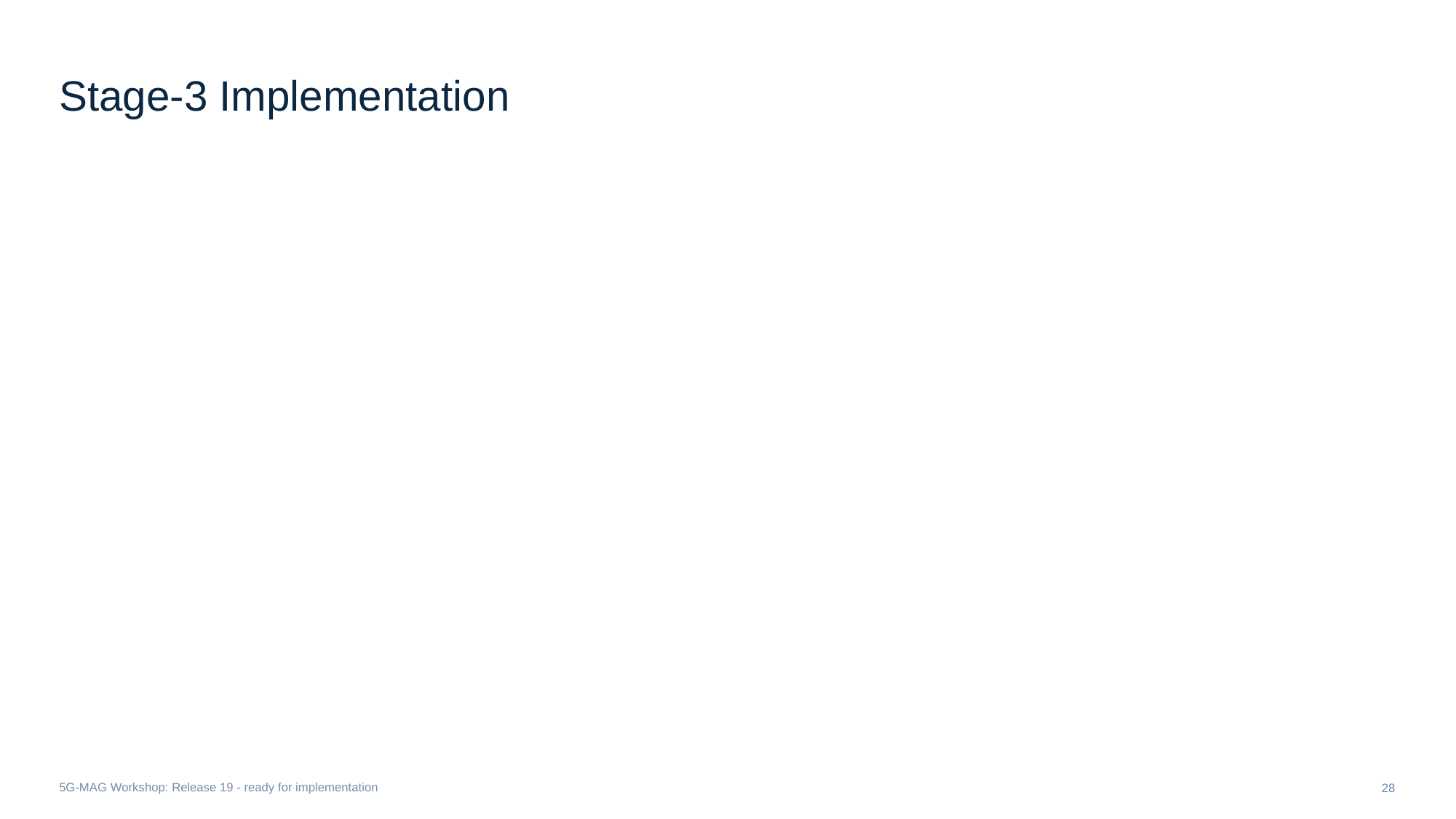

# Stage-3 Implementation

5G-MAG Workshop: Release 19 - ready for implementation